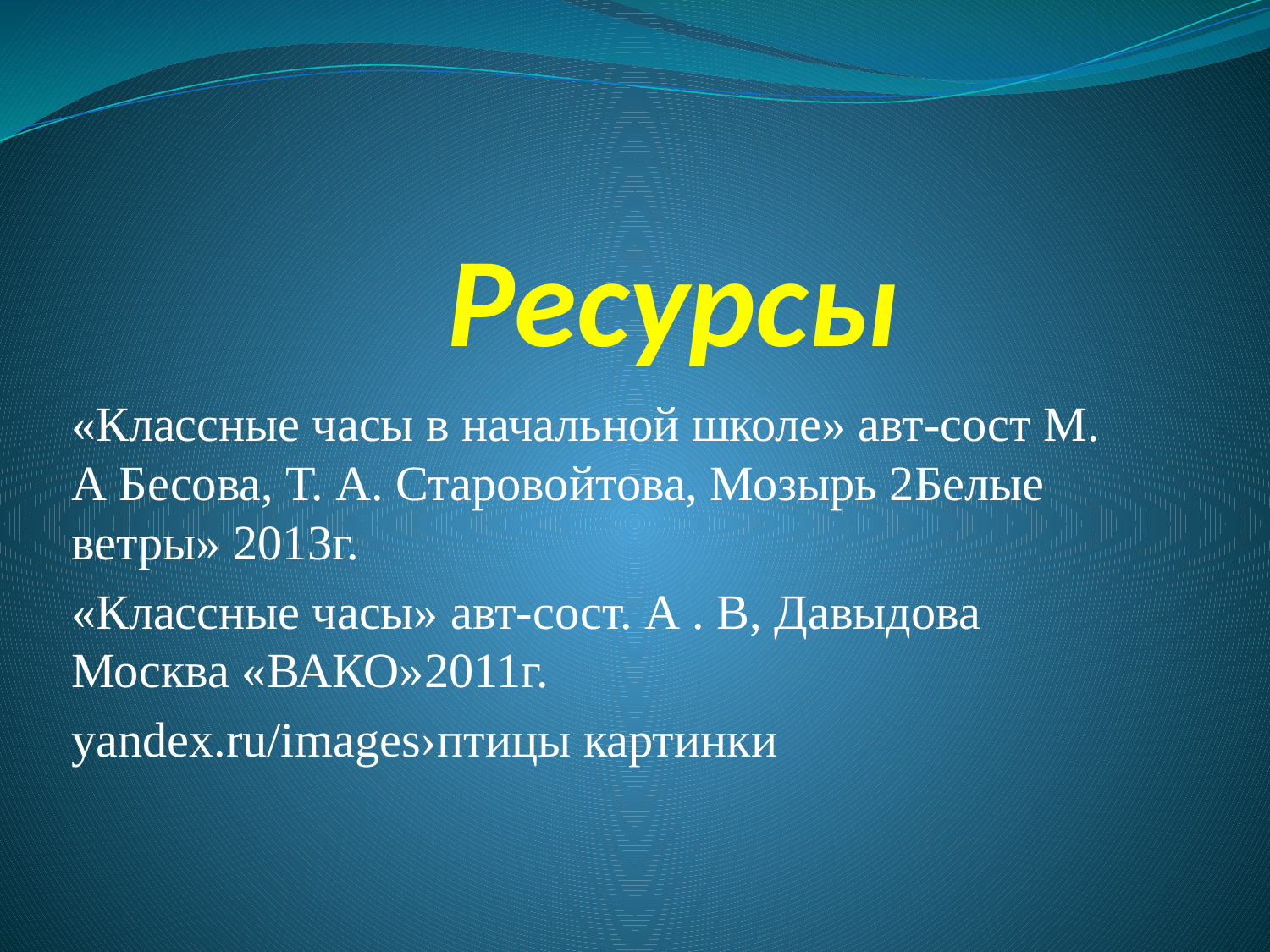

# Ресурсы
«Классные часы в начальной школе» авт-сост М. А Бесова, Т. А. Старовойтова, Мозырь 2Белые ветры» 2013г.
«Классные часы» авт-сост. А . В, Давыдова Москва «ВАКО»2011г.
yandex.ru/images›птицы картинки